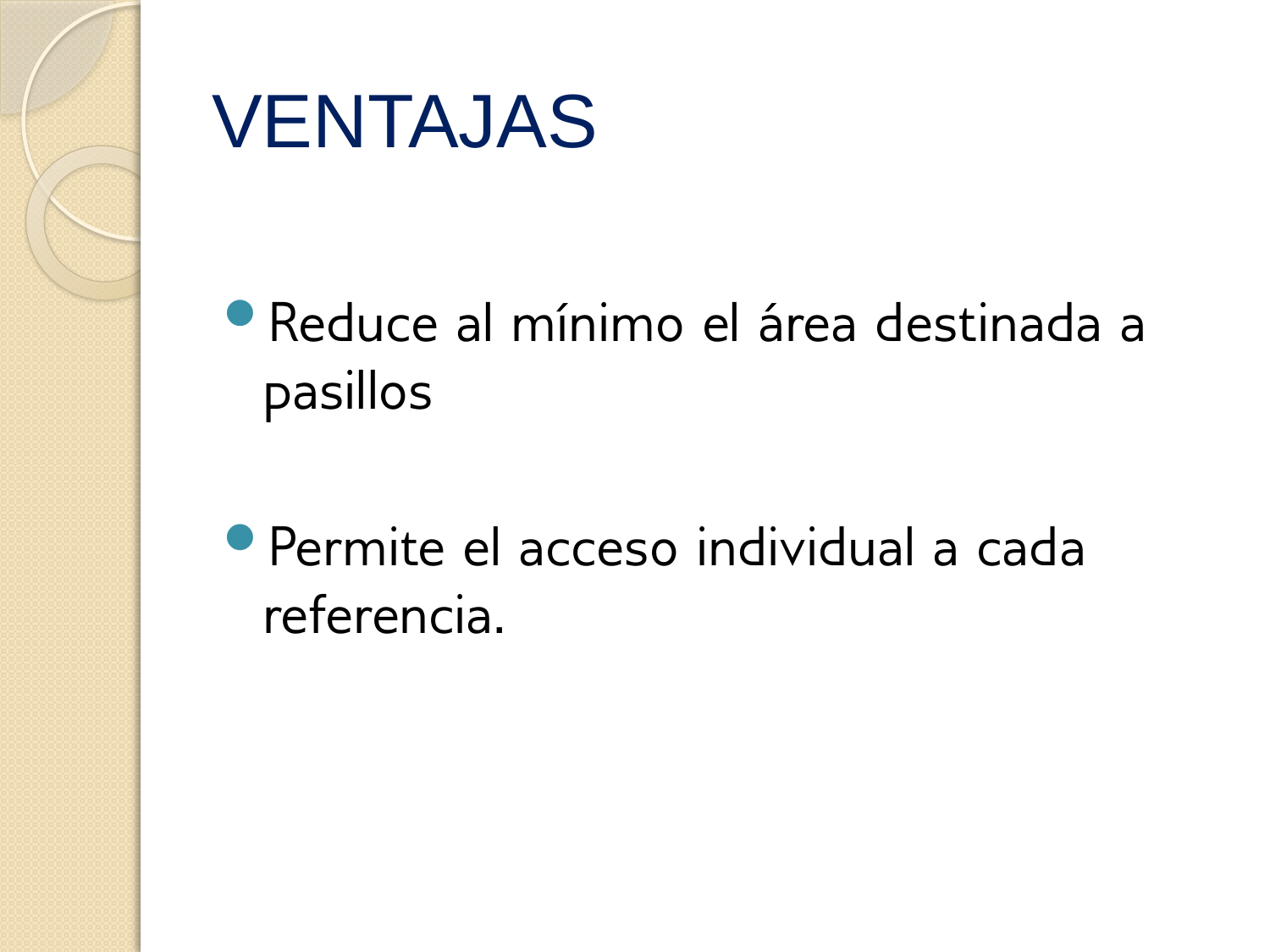

# VENTAJAS

Reduce al mínimo el área destinada a pasillos

Permite el acceso individual a cada referencia.